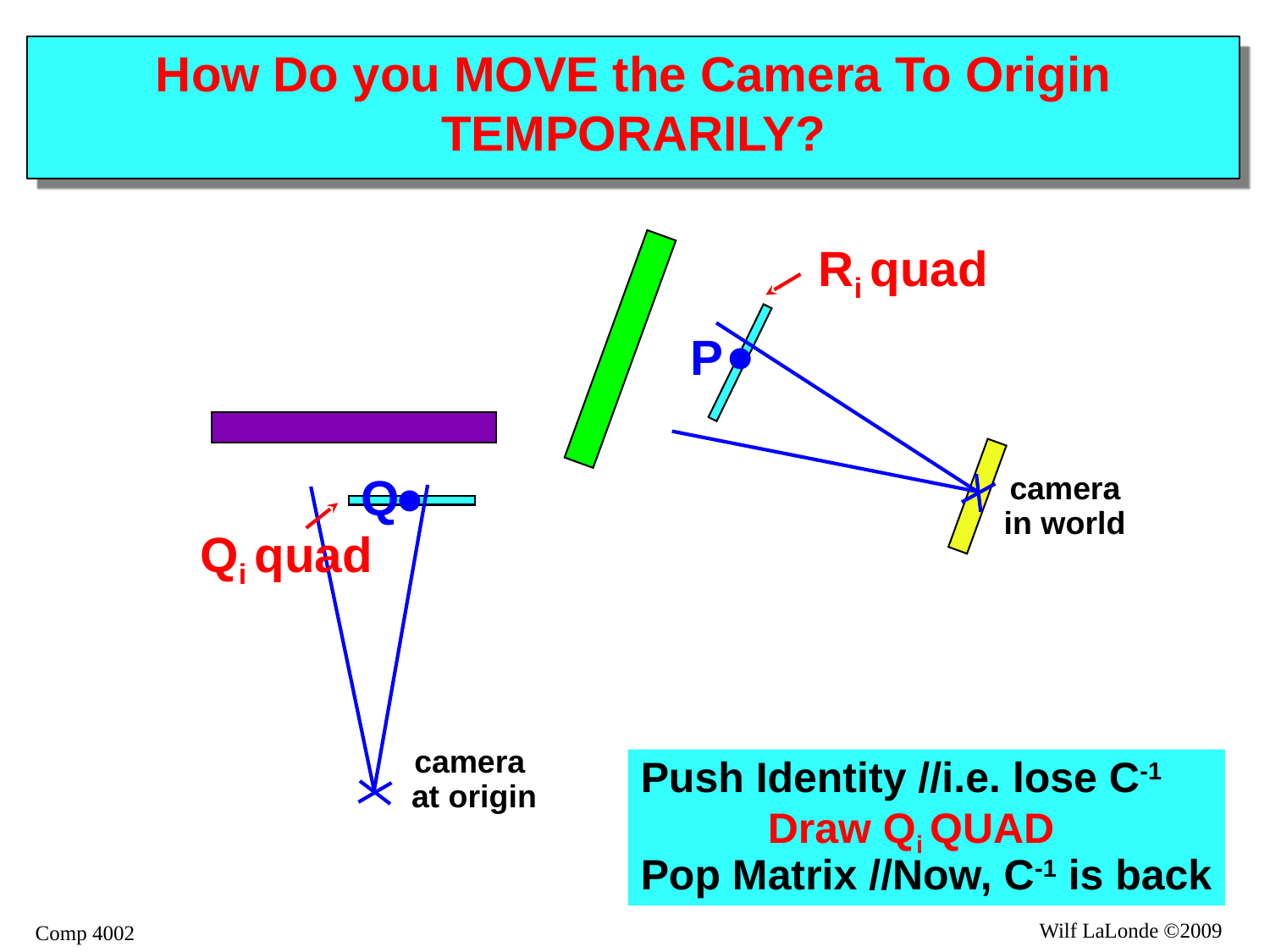

# How Do you MOVE the Camera To Origin TEMPORARILY?

Ri quad

P

camera
in world
Q

Qi quad
camera
at origin
Push Identity //i.e. lose C-1
	Draw Qi QUAD
Pop Matrix //Now, C-1 is back